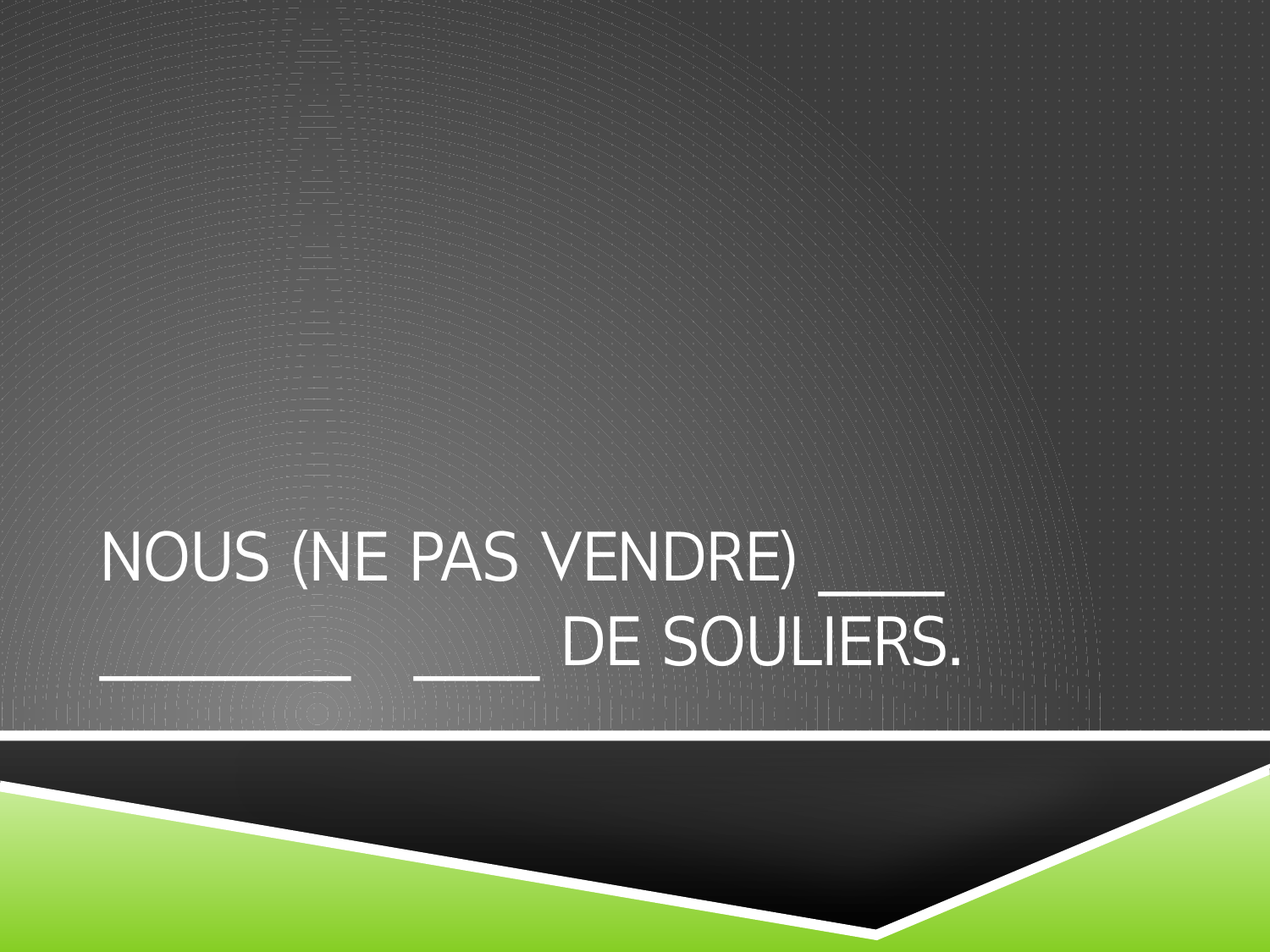

# Nous (NE PAS VENDRE) ____ ________   ____ de souliers.